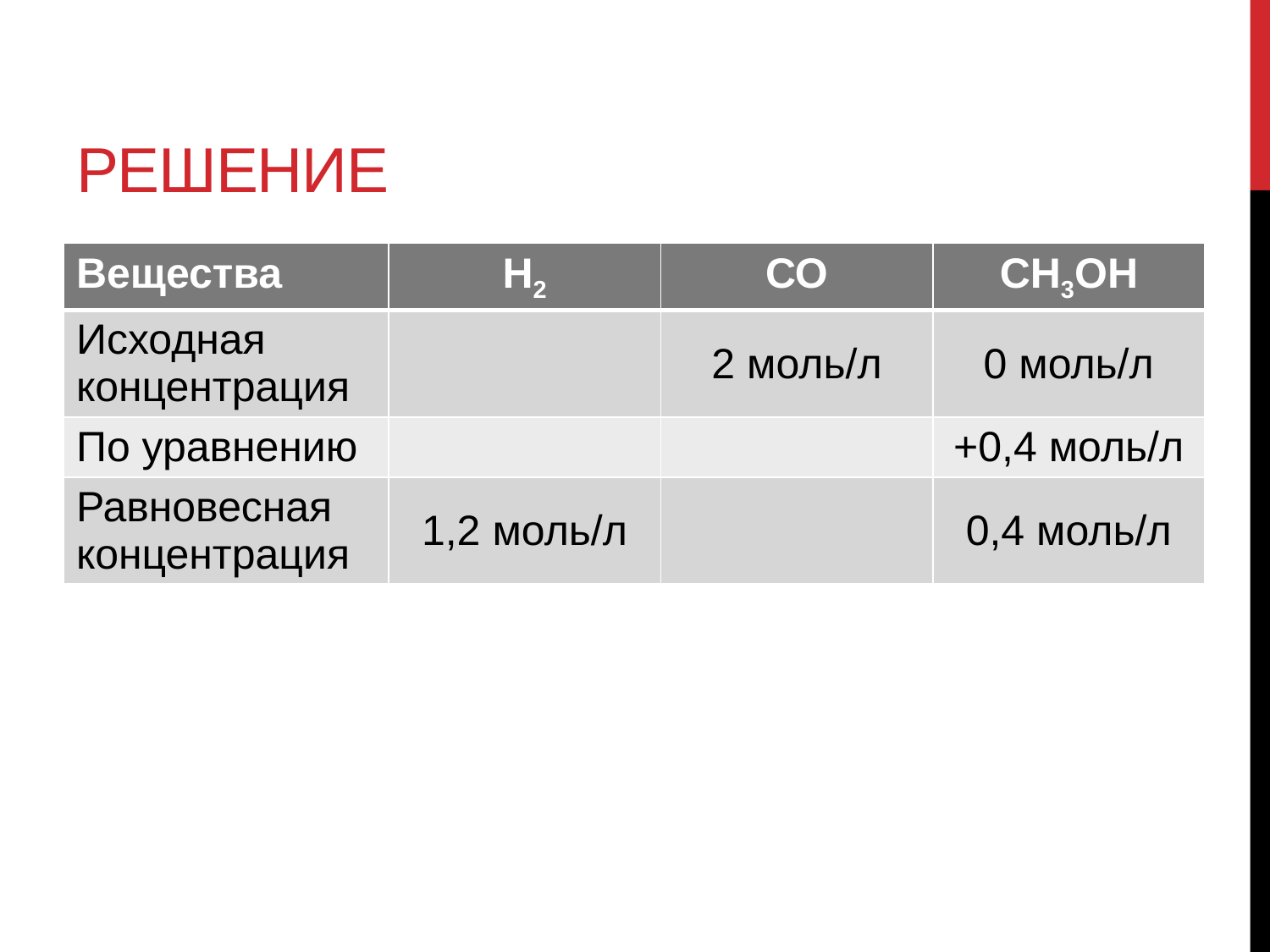

# решение
| Вещества | Н2 | СО | СН3ОН |
| --- | --- | --- | --- |
| Исходная концентрация |  | 2 моль/л | 0 моль/л |
| По уравнению |  |  | +0,4 моль/л |
| Равновесная концентрация | 1,2 моль/л |  | 0,4 моль/л |